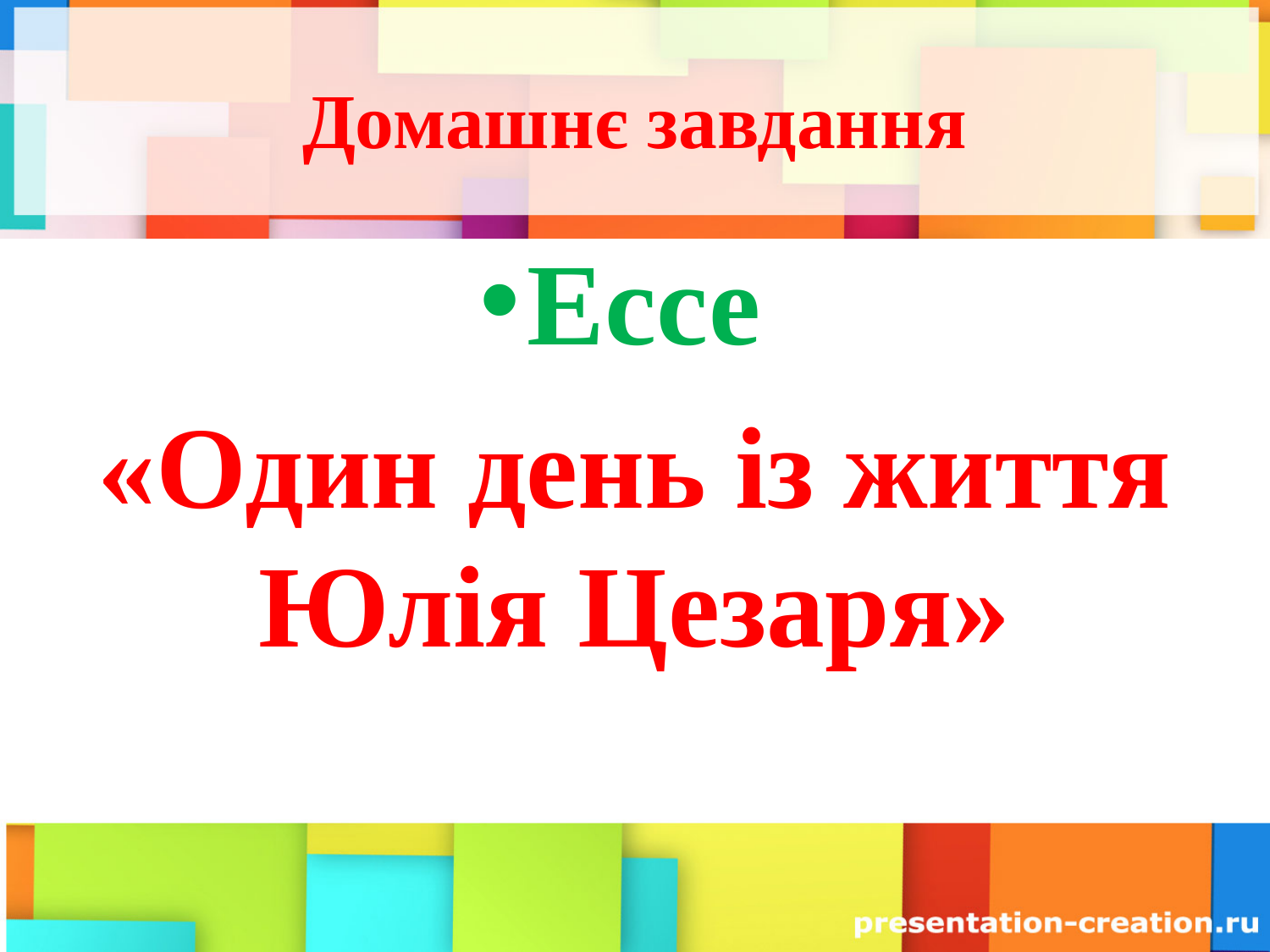

# Домашнє завдання
Ессе
«Один день із життя Юлія Цезаря»